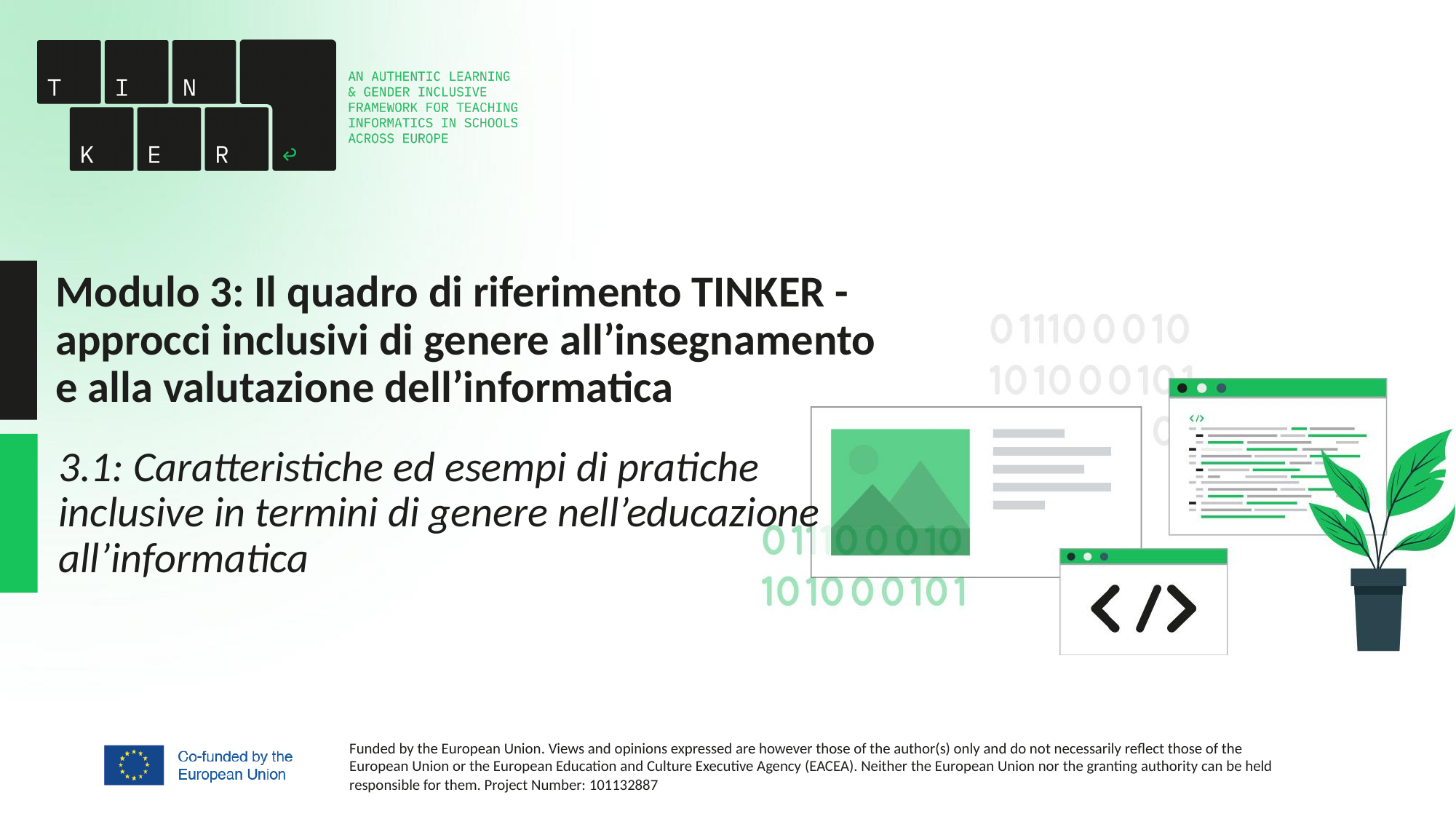

# Modulo 3: Il quadro di riferimento TINKER - approcci inclusivi di genere all’insegnamento e alla valutazione dell’informatica
3.1: Caratteristiche ed esempi di pratiche inclusive in termini di genere nell’educazione all’informatica